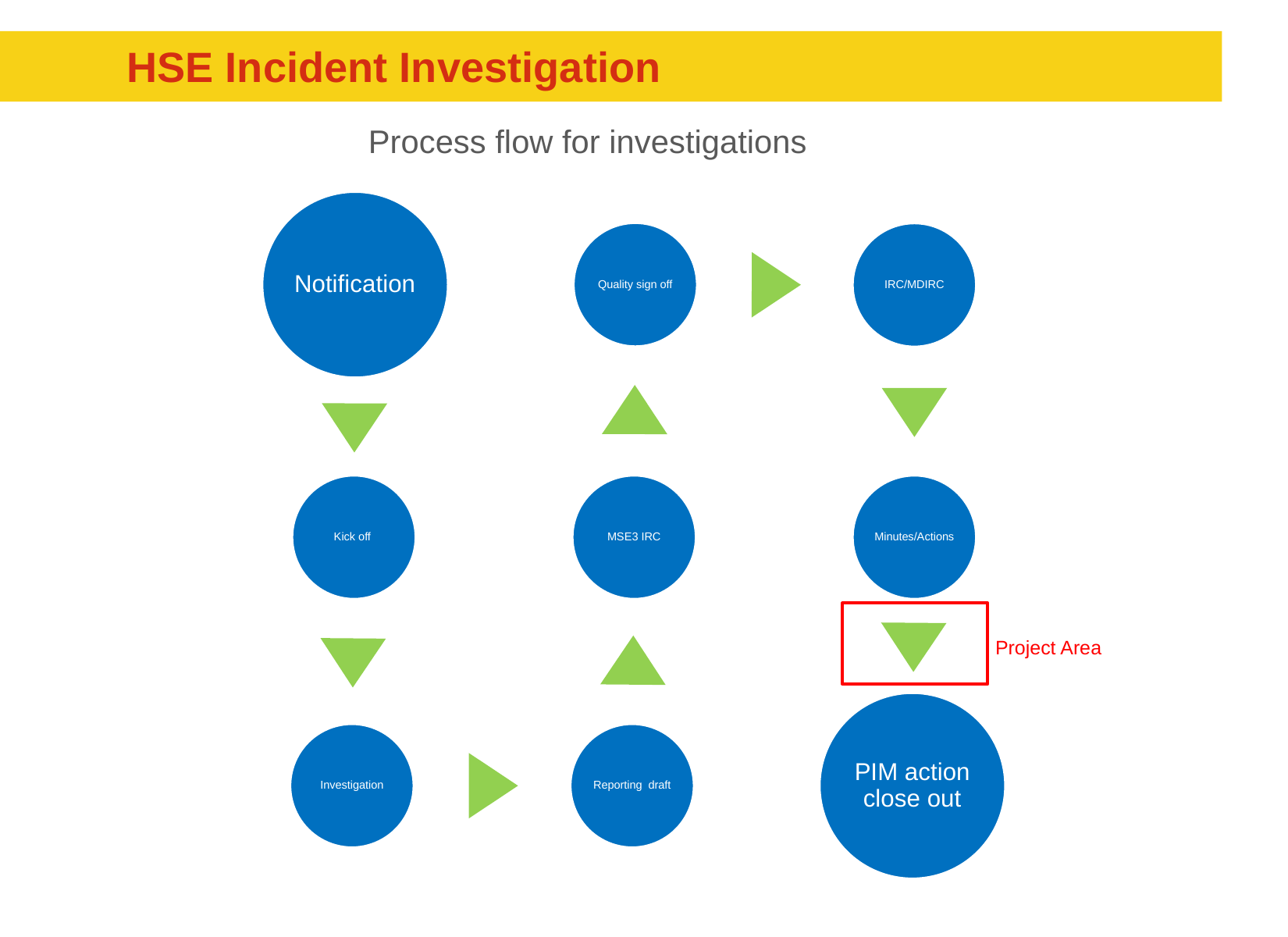

# HSE Incident Investigation
Process flow for investigations
Notification
Kick off
Investigation
Reporting  draft
MSE3 IRC
Quality sign off
IRC/MDIRC
Minutes/Actions
PIM action close out

Project Area